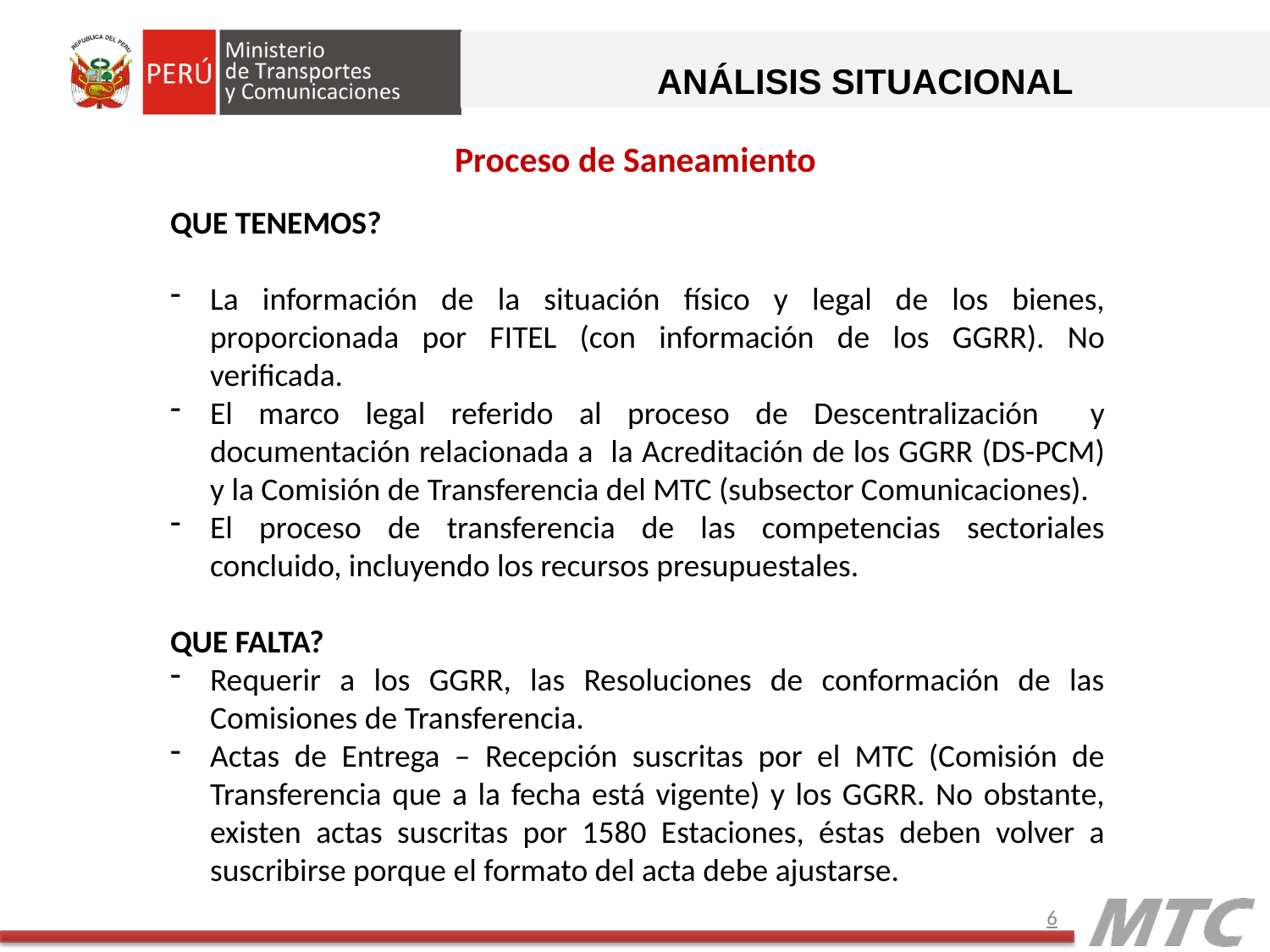

ANÁLISIS SITUACIONAL
Proceso de Saneamiento
QUE TENEMOS?

La información de la situación físico y legal de los bienes, proporcionada por FITEL (con información de los GGRR). No verificada.
El marco legal referido al proceso de Descentralización  y documentación relacionada a  la Acreditación de los GGRR (DS-PCM) y la Comisión de Transferencia del MTC (subsector Comunicaciones).
El proceso de transferencia de las competencias sectoriales concluido, incluyendo los recursos presupuestales.

QUE FALTA?
Requerir a los GGRR, las Resoluciones de conformación de las Comisiones de Transferencia.
Actas de Entrega – Recepción suscritas por el MTC (Comisión de Transferencia que a la fecha está vigente) y los GGRR. No obstante, existen actas suscritas por 1580 Estaciones, éstas deben volver a suscribirse porque el formato del acta debe ajustarse.
6